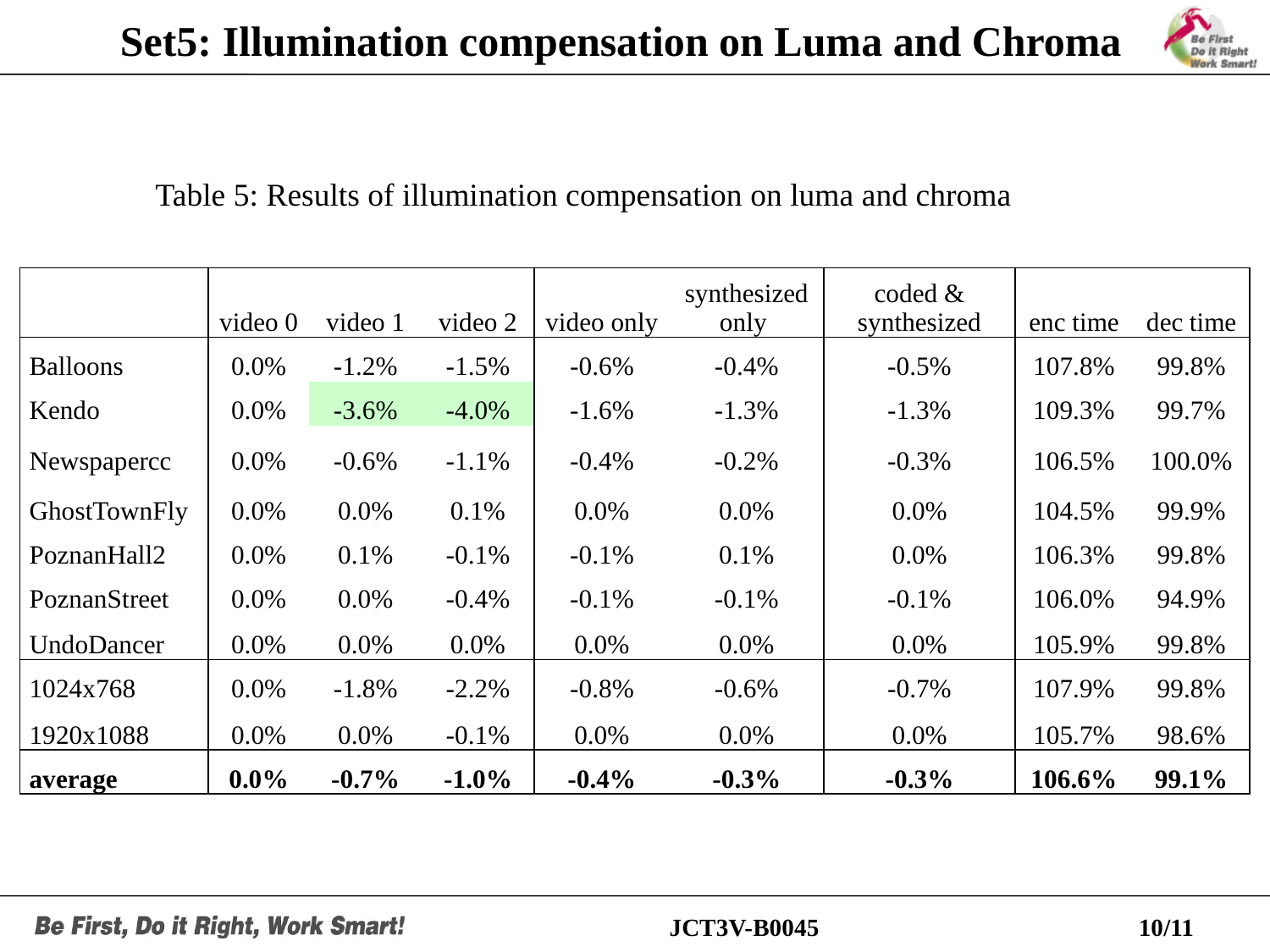

# Set5: Illumination compensation on Luma and Chroma
Table 5: Results of illumination compensation on luma and chroma
|  | video 0 | video 1 | video 2 | video only | synthesized only | coded & synthesized | enc time | dec time |
| --- | --- | --- | --- | --- | --- | --- | --- | --- |
| Balloons | 0.0% | -1.2% | -1.5% | -0.6% | -0.4% | -0.5% | 107.8% | 99.8% |
| Kendo | 0.0% | -3.6% | -4.0% | -1.6% | -1.3% | -1.3% | 109.3% | 99.7% |
| Newspapercc | 0.0% | -0.6% | -1.1% | -0.4% | -0.2% | -0.3% | 106.5% | 100.0% |
| GhostTownFly | 0.0% | 0.0% | 0.1% | 0.0% | 0.0% | 0.0% | 104.5% | 99.9% |
| PoznanHall2 | 0.0% | 0.1% | -0.1% | -0.1% | 0.1% | 0.0% | 106.3% | 99.8% |
| PoznanStreet | 0.0% | 0.0% | -0.4% | -0.1% | -0.1% | -0.1% | 106.0% | 94.9% |
| UndoDancer | 0.0% | 0.0% | 0.0% | 0.0% | 0.0% | 0.0% | 105.9% | 99.8% |
| 1024x768 | 0.0% | -1.8% | -2.2% | -0.8% | -0.6% | -0.7% | 107.9% | 99.8% |
| 1920x1088 | 0.0% | 0.0% | -0.1% | 0.0% | 0.0% | 0.0% | 105.7% | 98.6% |
| average | 0.0% | -0.7% | -1.0% | -0.4% | -0.3% | -0.3% | 106.6% | 99.1% |
JCT3V-B0045
10/11